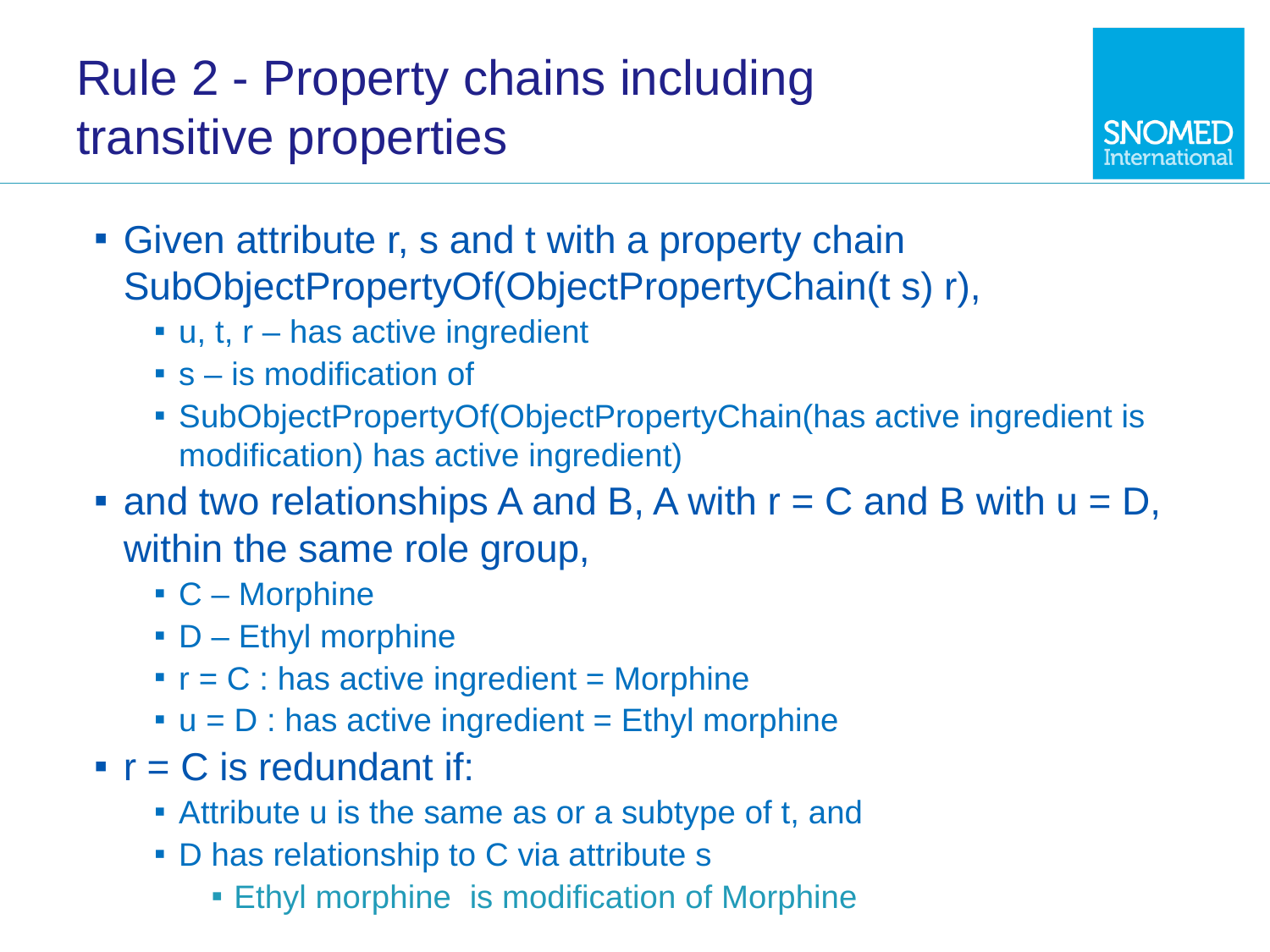

# Rule 2 - Property chains including transitive properties
Given attribute r, s and t with a property chain SubObjectPropertyOf(ObjectPropertyChain(t s) r),
u, t, r – has active ingredient
s – is modification of
SubObjectPropertyOf(ObjectPropertyChain(has active ingredient is modification) has active ingredient)
and two relationships A and B, A with r = C and B with u = D, within the same role group,
C – Morphine
D – Ethyl morphine
r = C : has active ingredient = Morphine
u = D : has active ingredient = Ethyl morphine
r = C is redundant if:
Attribute u is the same as or a subtype of t, and
D has relationship to C via attribute s
Ethyl morphine  is modification of Morphine